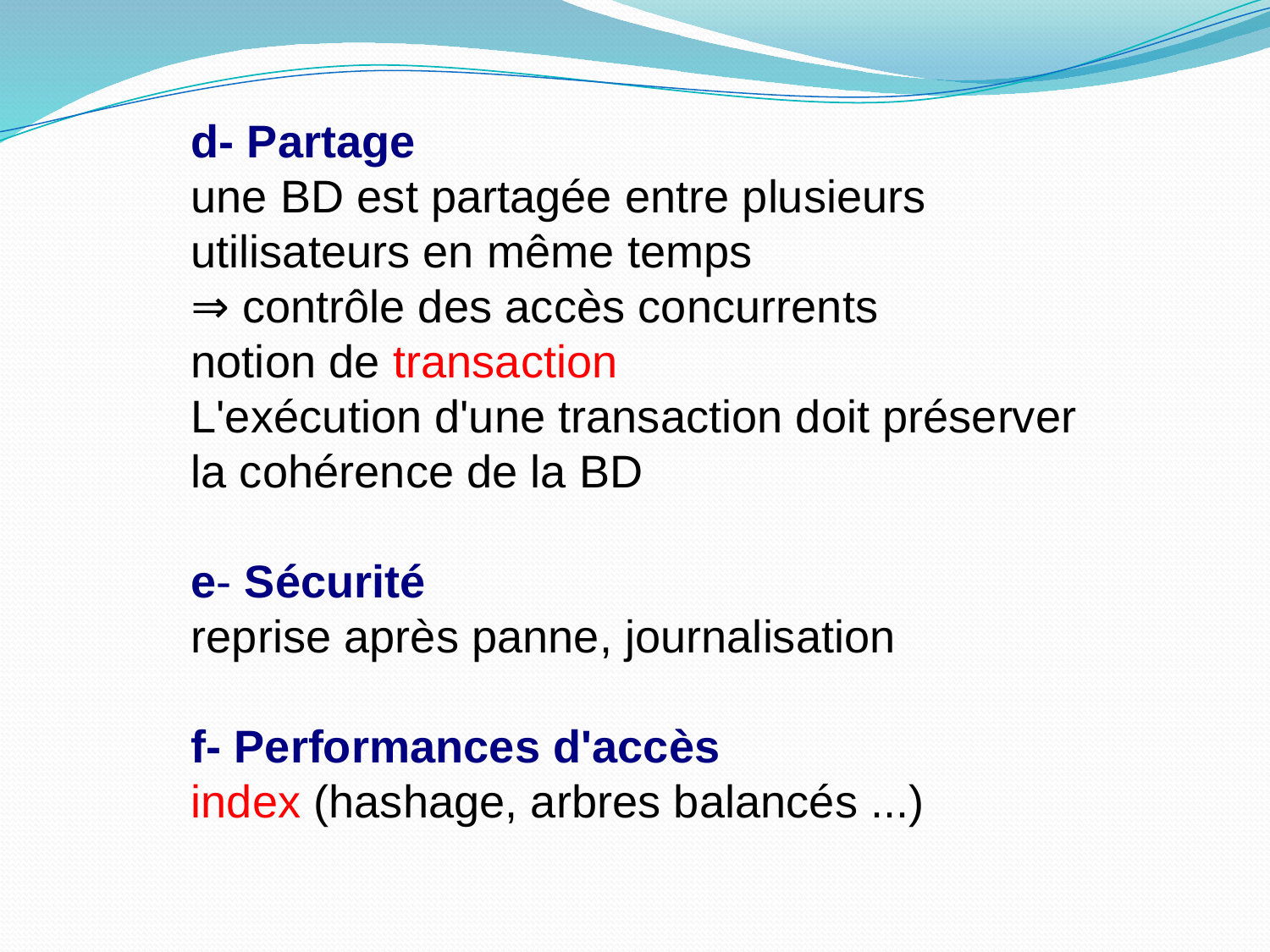

d- Partage
une BD est partagée entre plusieurs utilisateurs en même temps
⇒ contrôle des accès concurrents
notion de transaction
L'exécution d'une transaction doit préserver la cohérence de la BD

e- Sécurité
reprise après panne, journalisation

f- Performances d'accès
index (hashage, arbres balancés ...)